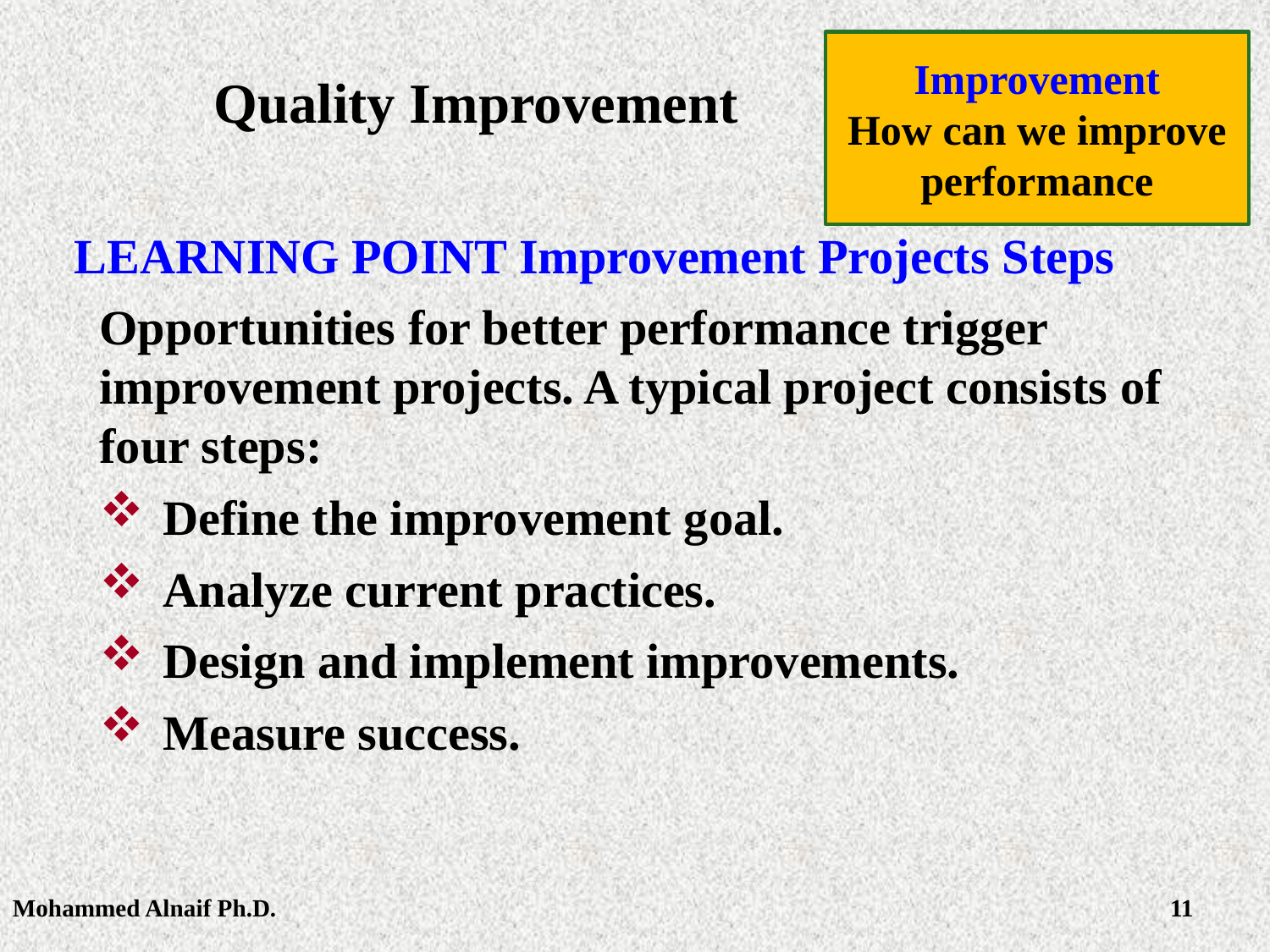

Improvement
How can we improve performance
# Quality Improvement
LEARNING POINT Improvement Projects Steps
Opportunities for better performance trigger improvement projects. A typical project consists of four steps:
Define the improvement goal.
Analyze current practices.
Design and implement improvements.
Measure success.
Mohammed Alnaif Ph.D.
2/28/2016
11